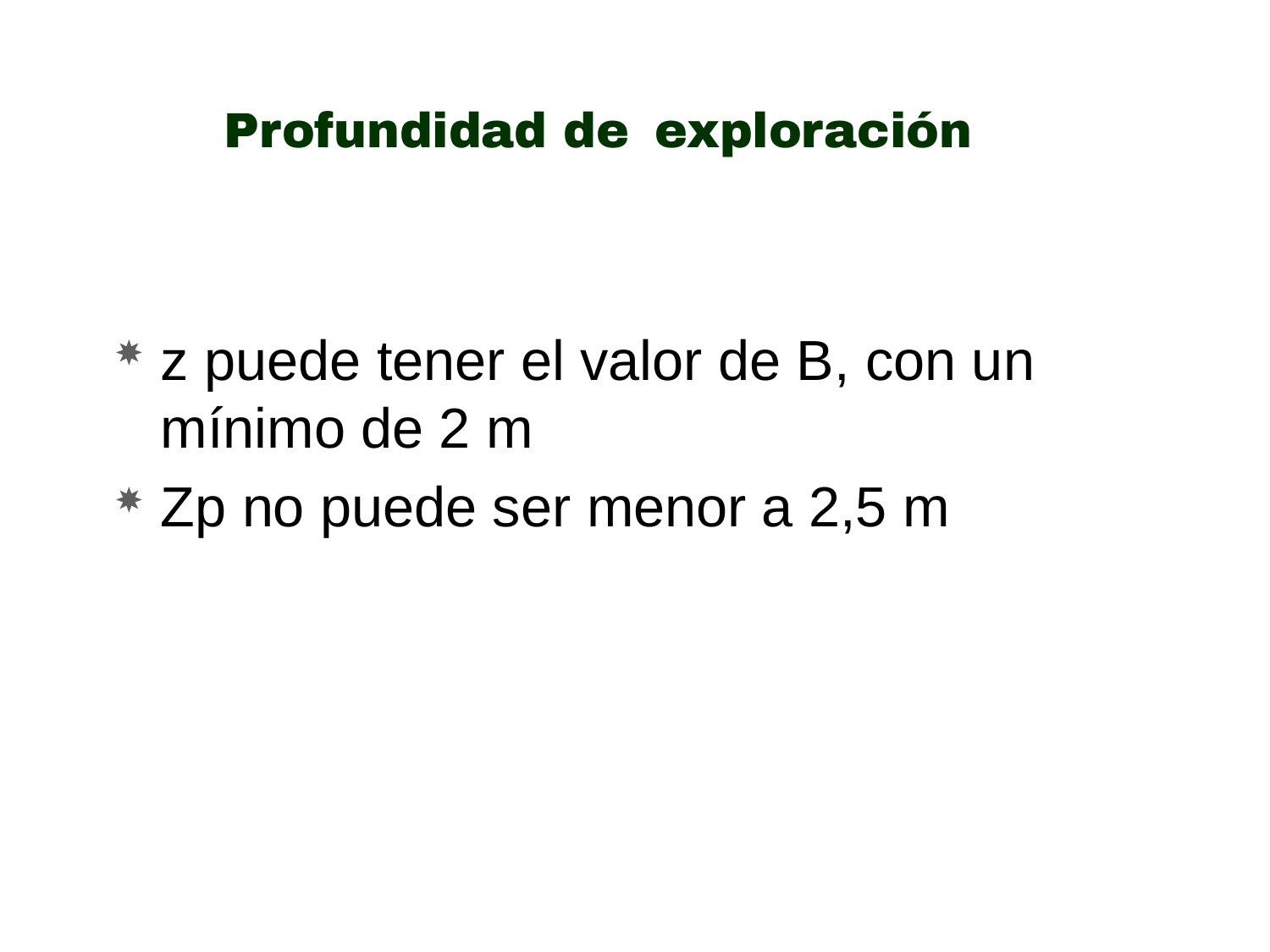

# Profundidad de exploración
z puede tener el valor de B, con un mínimo de 2 m
Zp no puede ser menor a 2,5 m